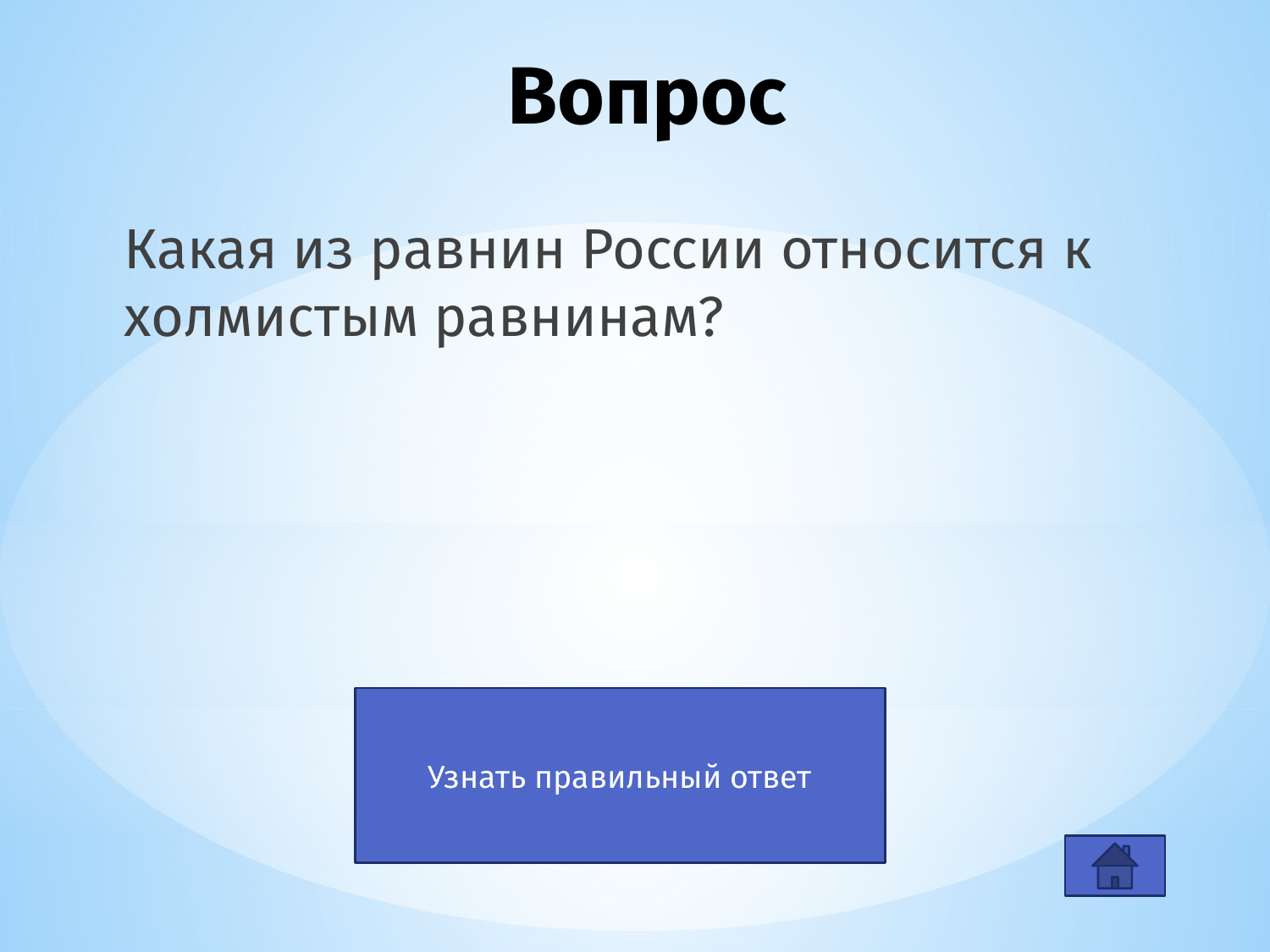

# Вопрос
Какая из равнин России относится к холмистым равнинам?
Узнать правильный ответ